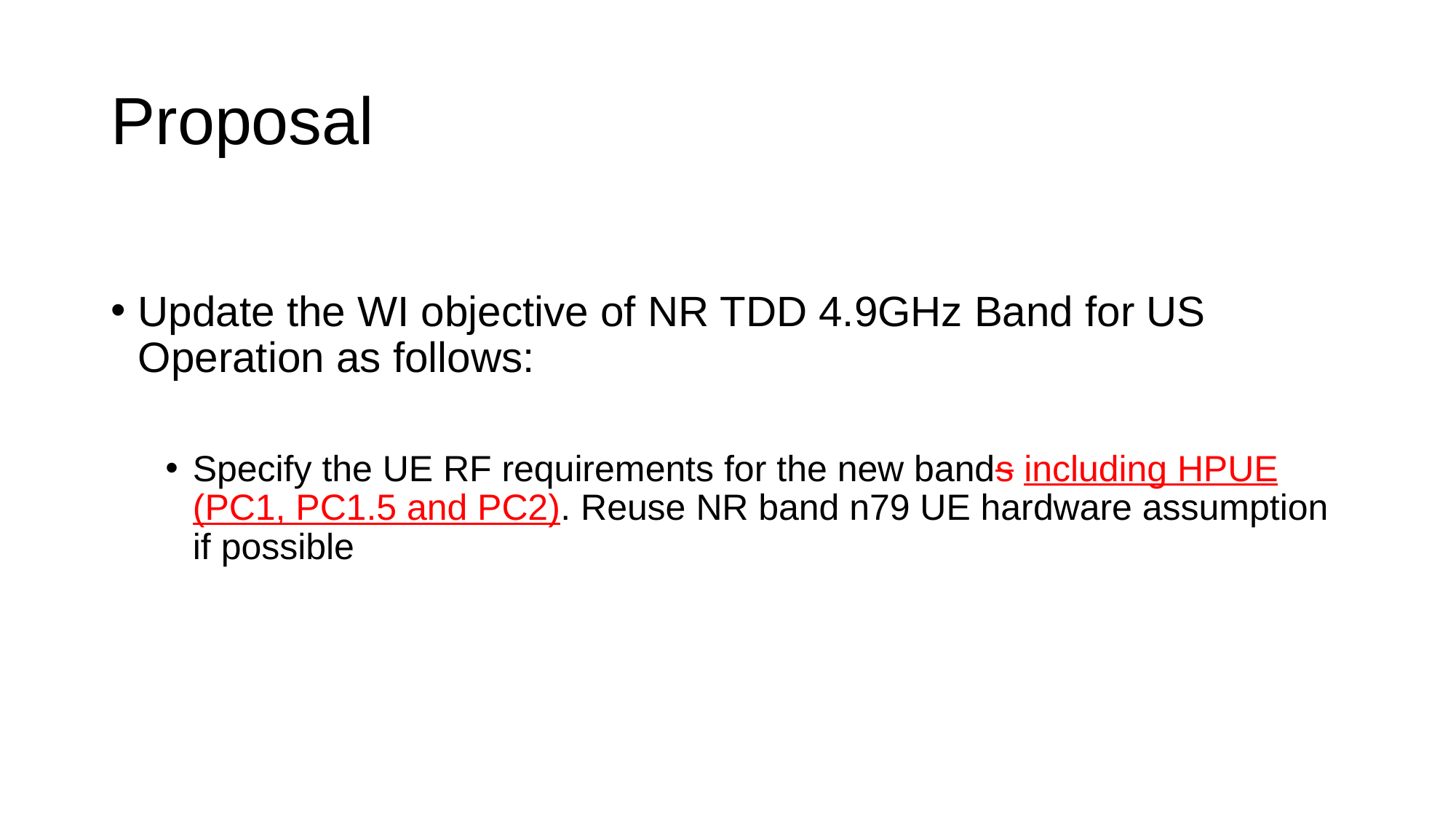

# Proposal

Update the WI objective of NR TDD 4.9GHz Band for US Operation as follows:

Specify the UE RF requirements for the new bands including HPUE (PC1, PC1.5 and PC2). Reuse NR band n79 UE hardware assumption if possible